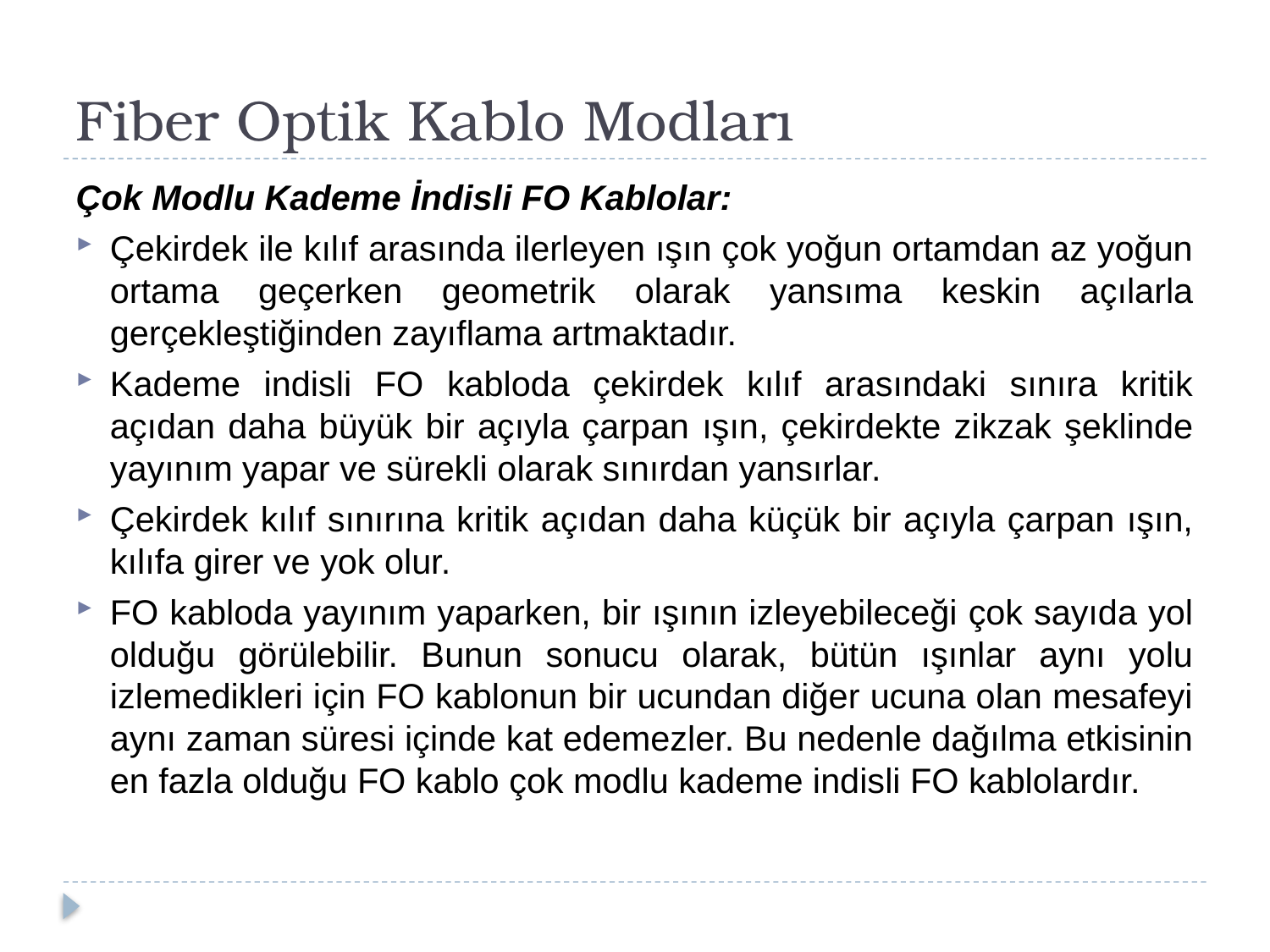

# Fiber Optik Kablo Modları
Çok Modlu Kademe İndisli FO Kablolar:
Çekirdek ile kılıf arasında ilerleyen ışın çok yoğun ortamdan az yoğun ortama geçerken geometrik olarak yansıma keskin açılarla gerçekleştiğinden zayıflama artmaktadır.
Kademe indisli FO kabloda çekirdek kılıf arasındaki sınıra kritik açıdan daha büyük bir açıyla çarpan ışın, çekirdekte zikzak şeklinde yayınım yapar ve sürekli olarak sınırdan yansırlar.
Çekirdek kılıf sınırına kritik açıdan daha küçük bir açıyla çarpan ışın, kılıfa girer ve yok olur.
FO kabloda yayınım yaparken, bir ışının izleyebileceği çok sayıda yol olduğu görülebilir. Bunun sonucu olarak, bütün ışınlar aynı yolu izlemedikleri için FO kablonun bir ucundan diğer ucuna olan mesafeyi aynı zaman süresi içinde kat edemezler. Bu nedenle dağılma etkisinin en fazla olduğu FO kablo çok modlu kademe indisli FO kablolardır.